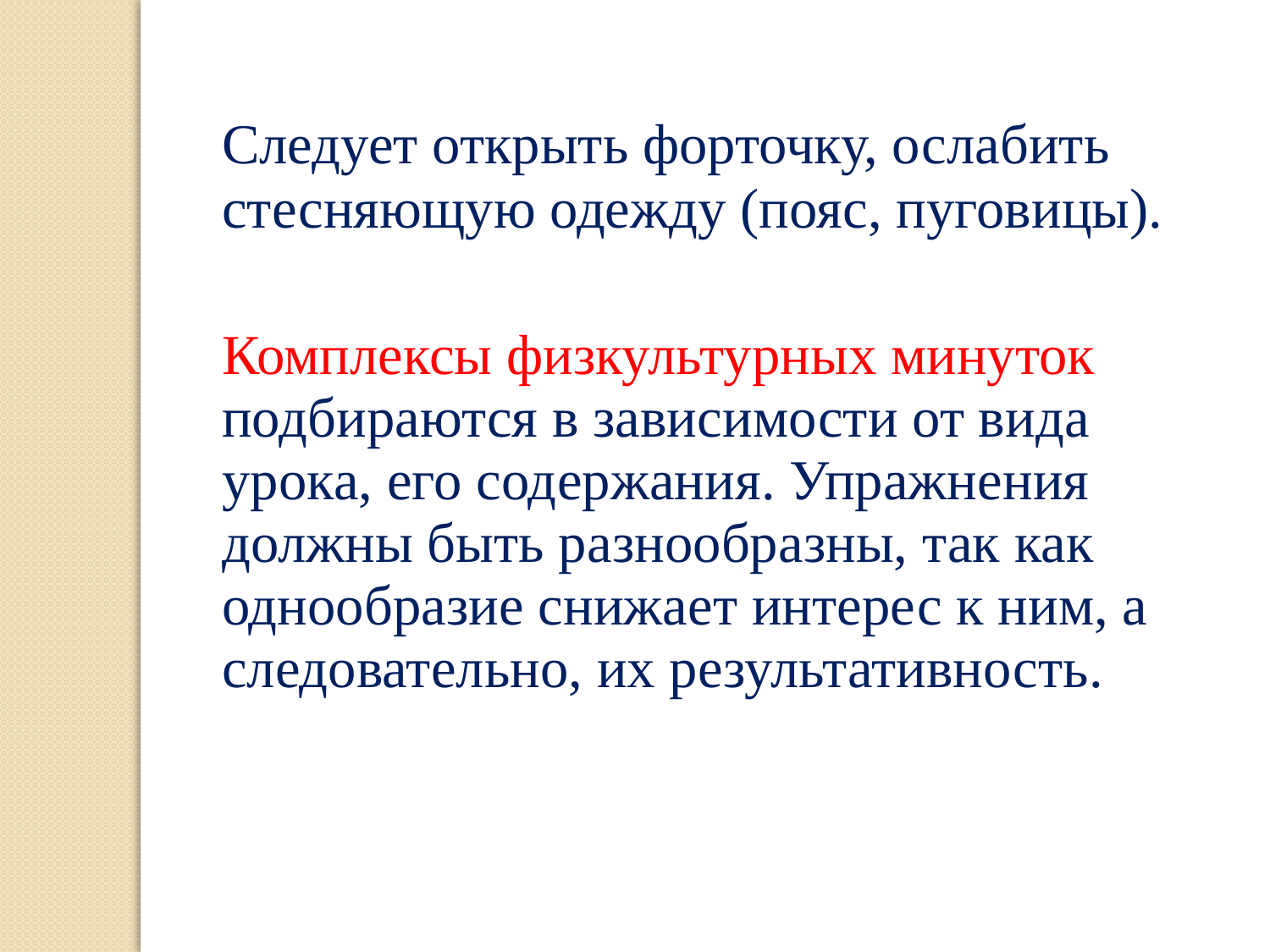

Следует открыть форточку, ослабить стесняющую одежду (пояс, пуговицы).

	Комплексы физкультурных минуток подбираются в зависимости от вида урока, его содержания. Упражнения должны быть разнообразны, так как однообразие снижает интерес к ним, а следовательно, их результативность.